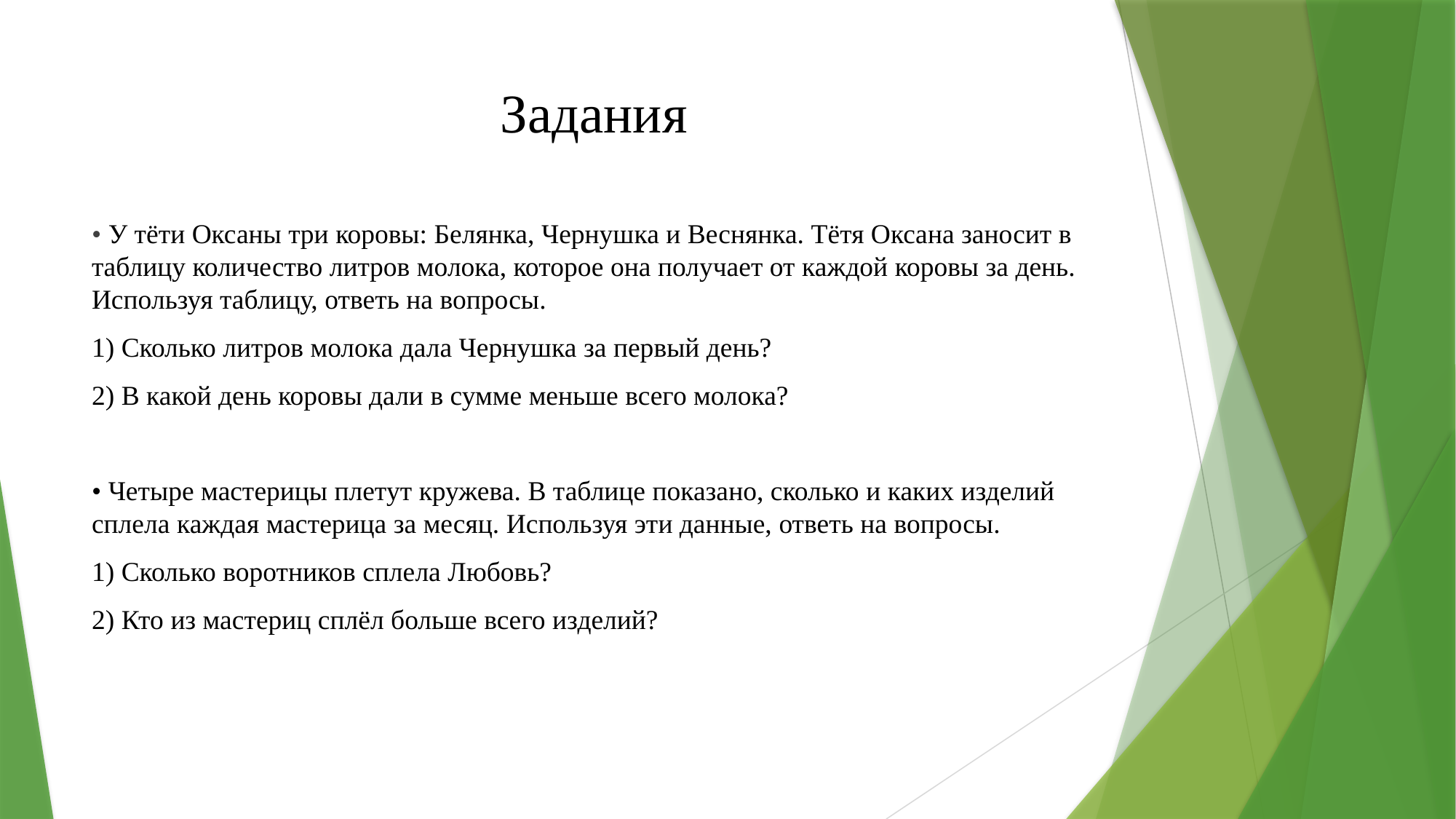

# Задания
• У тёти Оксаны три коровы: Белянка, Чернушка и Веснянка. Тётя Оксана заносит в таблицу количество литров молока, которое она получает от каждой коровы за день. Используя таблицу, ответь на вопросы.
1) Сколько литров молока дала Чернушка за первый день?
2) В какой день коровы дали в сумме меньше всего молока?

• Четыре мастерицы плетут кружева. В таблице показано, сколько и каких изделий сплела каждая мастерица за месяц. Используя эти данные, ответь на вопросы.
1) Сколько воротников сплела Любовь?
2) Кто из мастериц сплёл больше всего изделий?